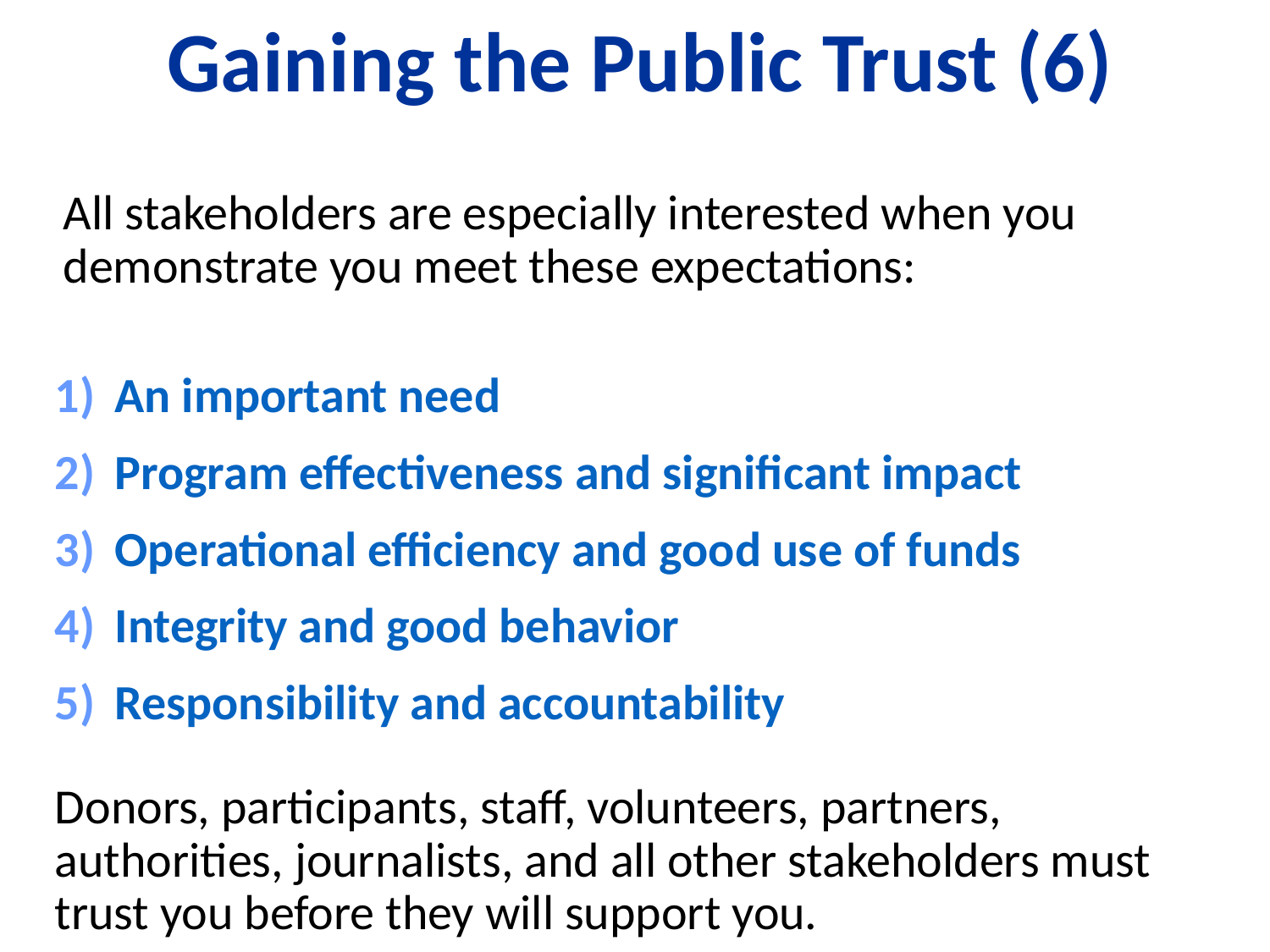

# Gaining the Public Trust (6)
	All stakeholders are especially interested when you demonstrate you meet these expectations:

An important need
Program effectiveness and significant impact
Operational efficiency and good use of funds
Integrity and good behavior
Responsibility and accountability

Donors, participants, staff, volunteers, partners, authorities, journalists, and all other stakeholders must trust you before they will support you.